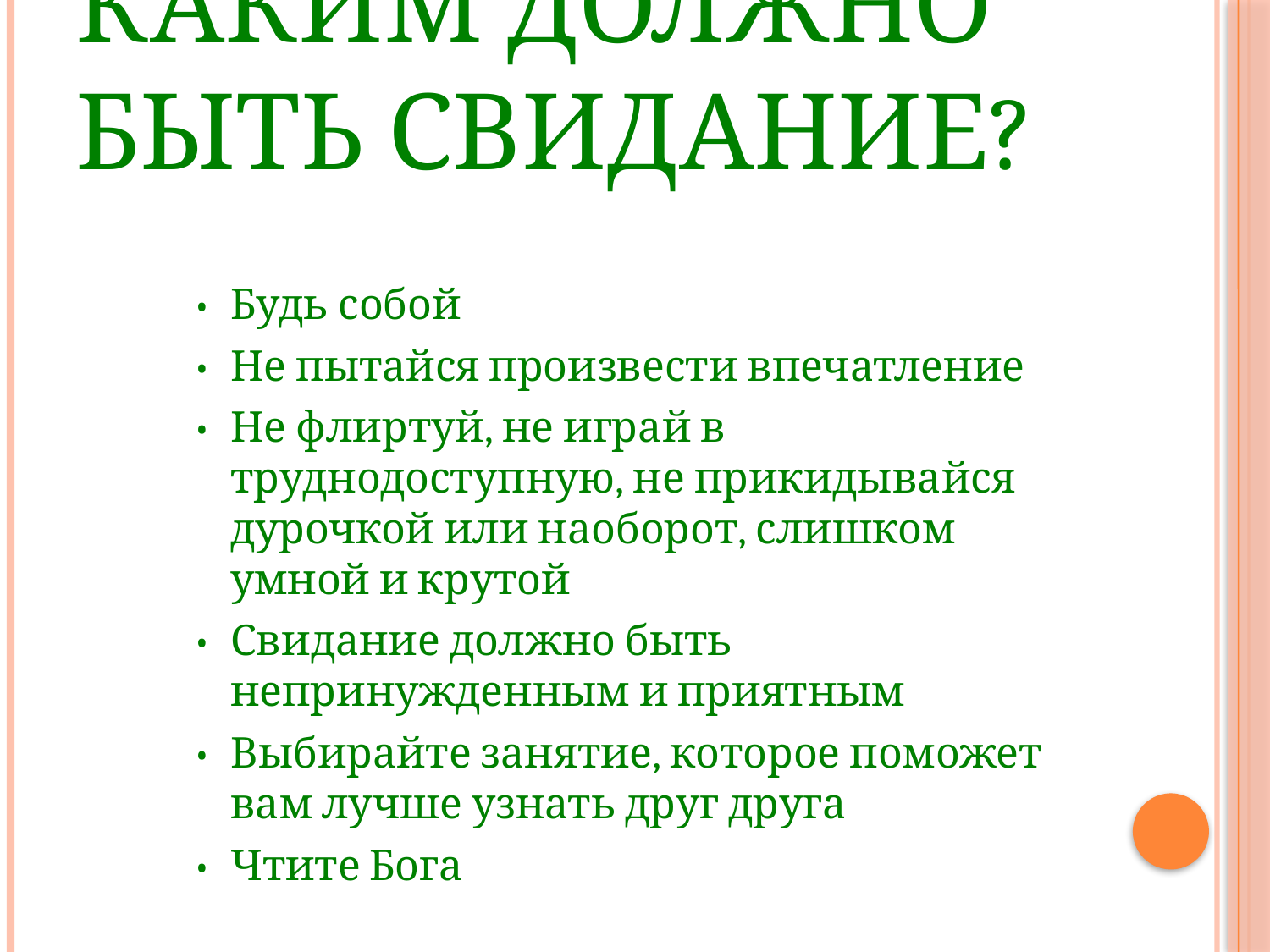

# Каким должно быть свидание?
•	Будь собой
•	Не пытайся произвести впечатление
•	Не флиртуй, не играй в труднодоступную, не прикидывайся дурочкой или наоборот, слишком умной и крутой
•	Свидание должно быть непринужденным и приятным
•	Выбирайте занятие, которое поможет вам лучше узнать друг друга
•	Чтите Бога